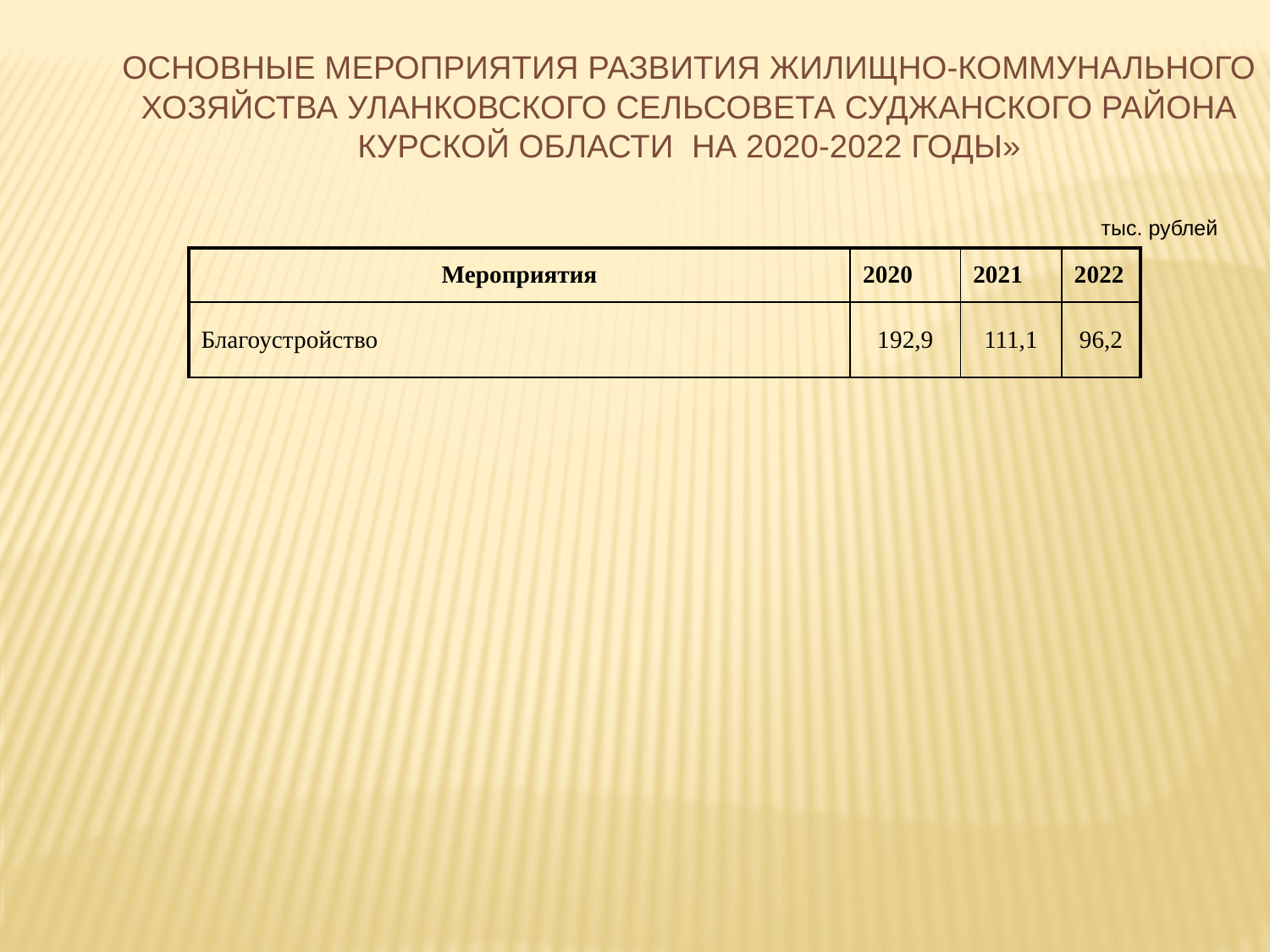

Основные мероприятия развития жилищно-коммунального хозяйства УЛАНКОВСКОГО сельсовета Суджанского района Курской области  на 2020-2022 годы»
    тыс. рублей
| Мероприятия | 2020 | 2021 | 2022 |
| --- | --- | --- | --- |
| Благоустройство | 192,9 | 111,1 | 96,2 |